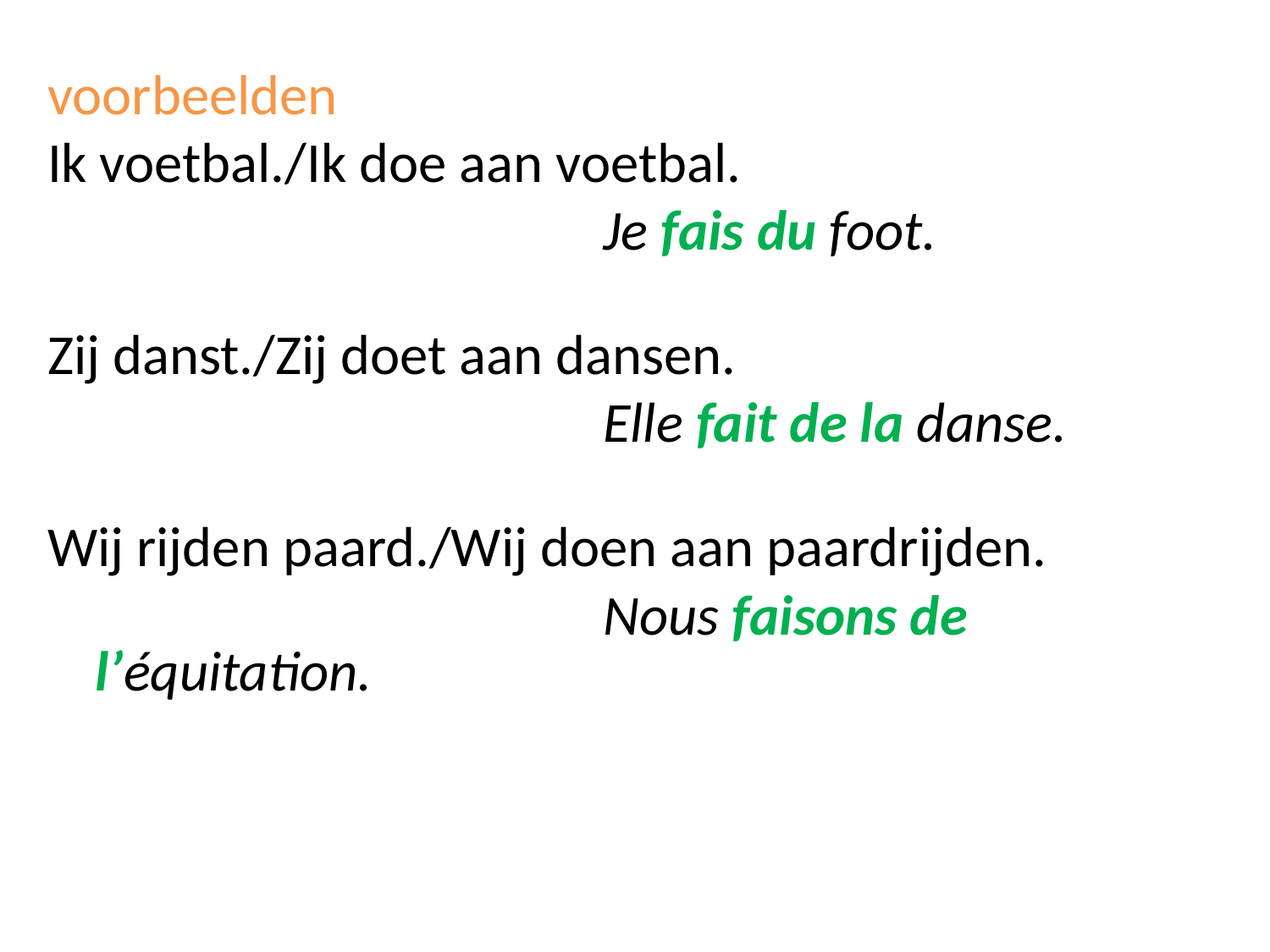

voorbeelden
Ik voetbal./Ik doe aan voetbal.
					Je fais du foot.
Zij danst./Zij doet aan dansen.
					Elle fait de la danse.
Wij rijden paard./Wij doen aan paardrijden.
					Nous faisons de l’équitation.